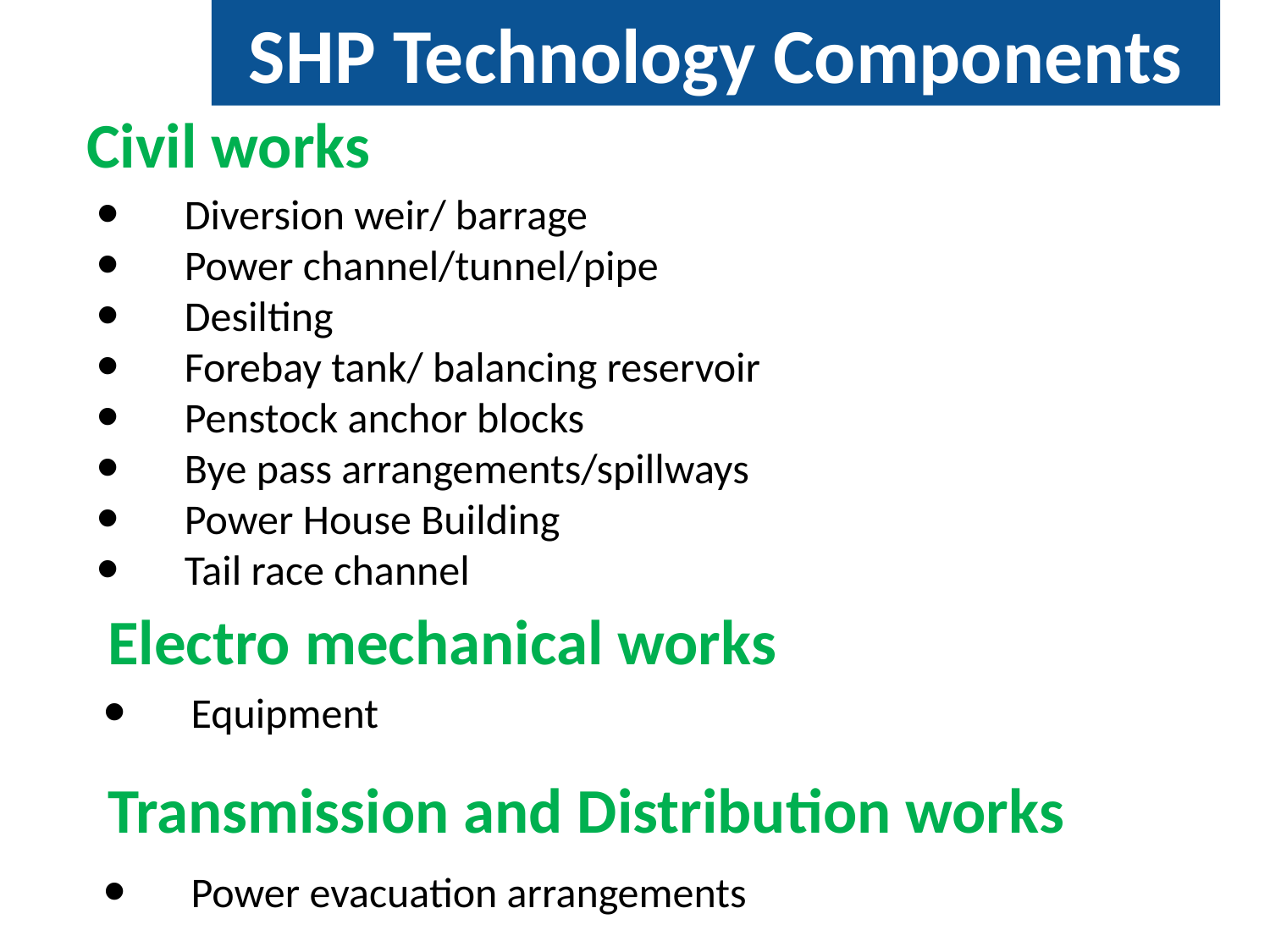

SHP Technology Components
Civil works
Diversion weir/ barrage
Power channel/tunnel/pipe
Desilting
Forebay tank/ balancing reservoir
Penstock anchor blocks
Bye pass arrangements/spillways
Power House Building
Tail race channel
Electro mechanical works
Equipment
Transmission and Distribution works
Power evacuation arrangements